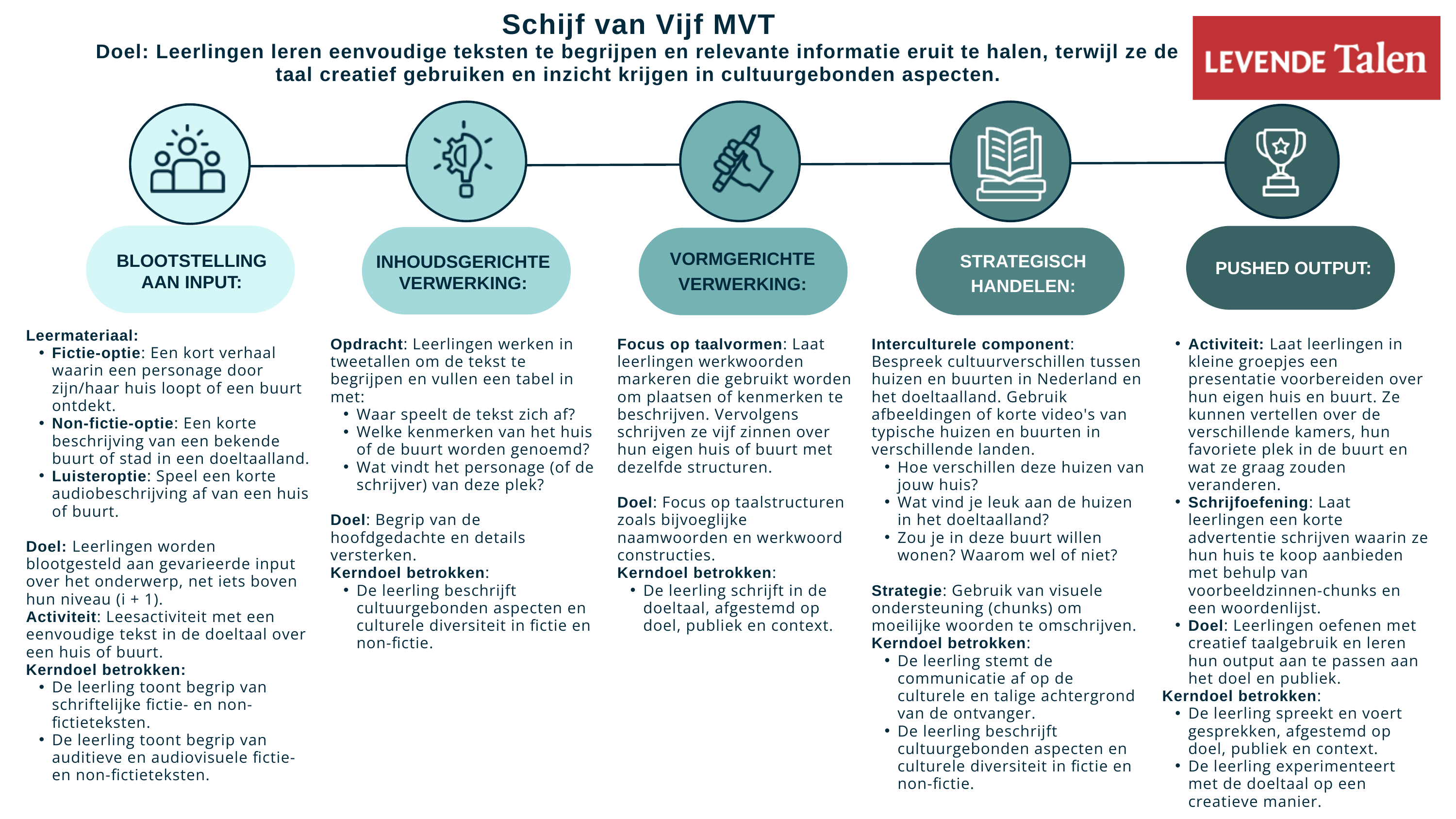

Schijf van Vijf MVT
Doel: Leerlingen leren eenvoudige teksten te begrijpen en relevante informatie eruit te halen, terwijl ze de taal creatief gebruiken en inzicht krijgen in cultuurgebonden aspecten.

VORMGERICHTE VERWERKING:
STRATEGISCH HANDELEN:
BLOOTSTELLING AAN INPUT:
INHOUDSGERICHTE VERWERKING:
PUSHED OUTPUT:
Leermateriaal:
Fictie-optie: Een kort verhaal waarin een personage door zijn/haar huis loopt of een buurt ontdekt.
Non-fictie-optie: Een korte beschrijving van een bekende buurt of stad in een doeltaalland.
Luisteroptie: Speel een korte audiobeschrijving af van een huis of buurt.

Doel: Leerlingen worden blootgesteld aan gevarieerde input over het onderwerp, net iets boven hun niveau (i + 1).
Activiteit: Leesactiviteit met een eenvoudige tekst in de doeltaal over een huis of buurt.
Kerndoel betrokken:
De leerling toont begrip van schriftelijke fictie- en non-fictieteksten.
De leerling toont begrip van auditieve en audiovisuele fictie- en non-fictieteksten.

Opdracht: Leerlingen werken in tweetallen om de tekst te begrijpen en vullen een tabel in met:
Waar speelt de tekst zich af?
Welke kenmerken van het huis of de buurt worden genoemd?
Wat vindt het personage (of de schrijver) van deze plek?

Doel: Begrip van de hoofdgedachte en details versterken.
Kerndoel betrokken:
De leerling beschrijft cultuurgebonden aspecten en culturele diversiteit in fictie en non-fictie.

Focus op taalvormen: Laat leerlingen werkwoorden markeren die gebruikt worden om plaatsen of kenmerken te beschrijven. Vervolgens schrijven ze vijf zinnen over hun eigen huis of buurt met dezelfde structuren.

Doel: Focus op taalstructuren zoals bijvoeglijke naamwoorden en werkwoord constructies.
Kerndoel betrokken:
De leerling schrijft in de doeltaal, afgestemd op doel, publiek en context.

Interculturele component: Bespreek cultuurverschillen tussen huizen en buurten in Nederland en het doeltaalland. Gebruik afbeeldingen of korte video's van typische huizen en buurten in verschillende landen.
Hoe verschillen deze huizen van jouw huis?
Wat vind je leuk aan de huizen in het doeltaalland?
Zou je in deze buurt willen wonen? Waarom wel of niet?

Strategie: Gebruik van visuele ondersteuning (chunks) om moeilijke woorden te omschrijven.
Kerndoel betrokken:
De leerling stemt de communicatie af op de culturele en talige achtergrond van de ontvanger.
De leerling beschrijft cultuurgebonden aspecten en culturele diversiteit in fictie en non-fictie.

Activiteit: Laat leerlingen in kleine groepjes een presentatie voorbereiden over hun eigen huis en buurt. Ze kunnen vertellen over de verschillende kamers, hun favoriete plek in de buurt en wat ze graag zouden veranderen.
Schrijfoefening: Laat leerlingen een korte advertentie schrijven waarin ze hun huis te koop aanbieden met behulp van voorbeeldzinnen-chunks en een woordenlijst.
Doel: Leerlingen oefenen met creatief taalgebruik en leren hun output aan te passen aan het doel en publiek.
Kerndoel betrokken:
De leerling spreekt en voert gesprekken, afgestemd op doel, publiek en context.
De leerling experimenteert met de doeltaal op een creatieve manier.